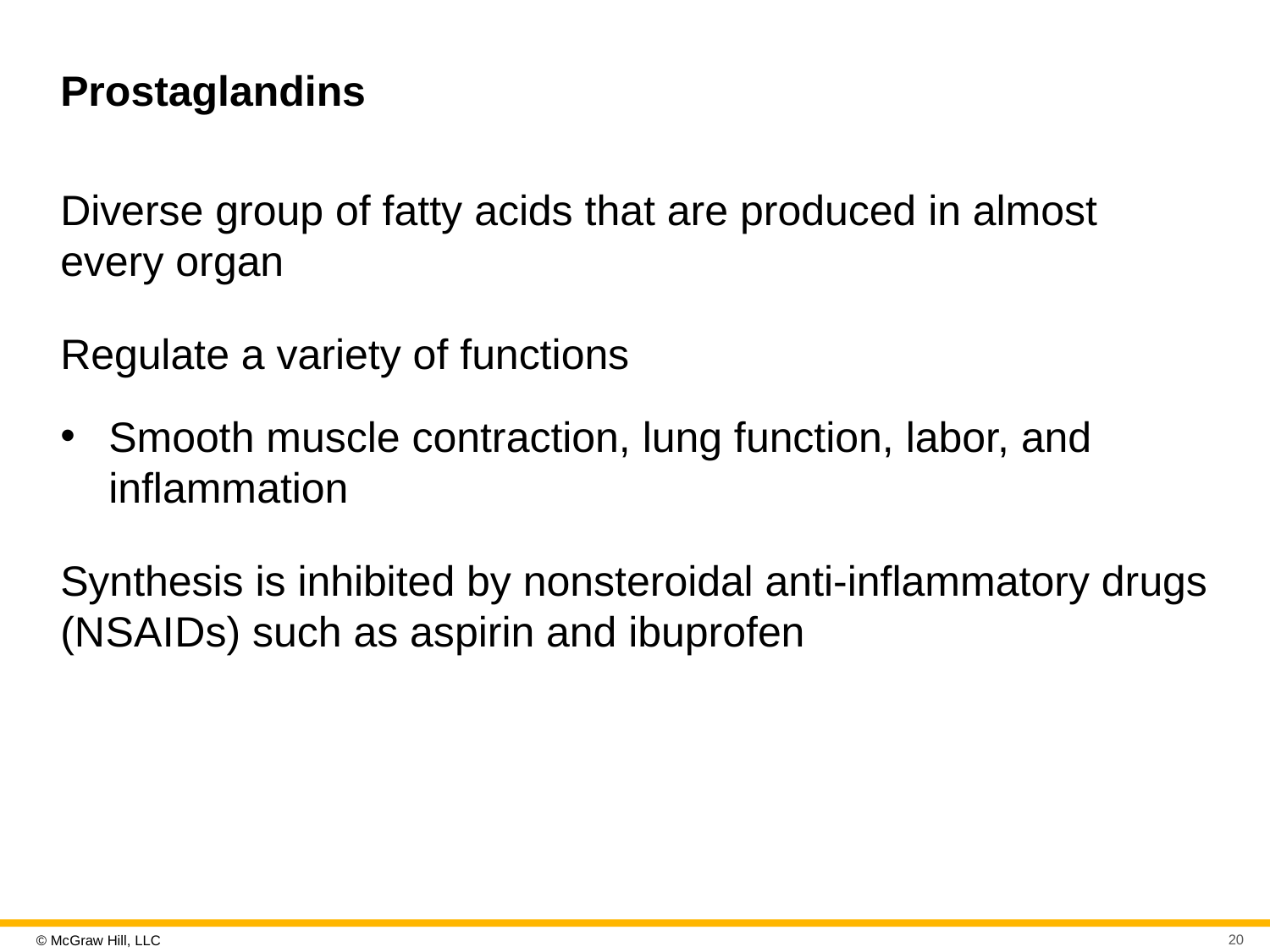

# Prostaglandins
Diverse group of fatty acids that are produced in almost every organ
Regulate a variety of functions
Smooth muscle contraction, lung function, labor, and inflammation
Synthesis is inhibited by nonsteroidal anti-inflammatory drugs (N S A I Ds) such as aspirin and ibuprofen
20